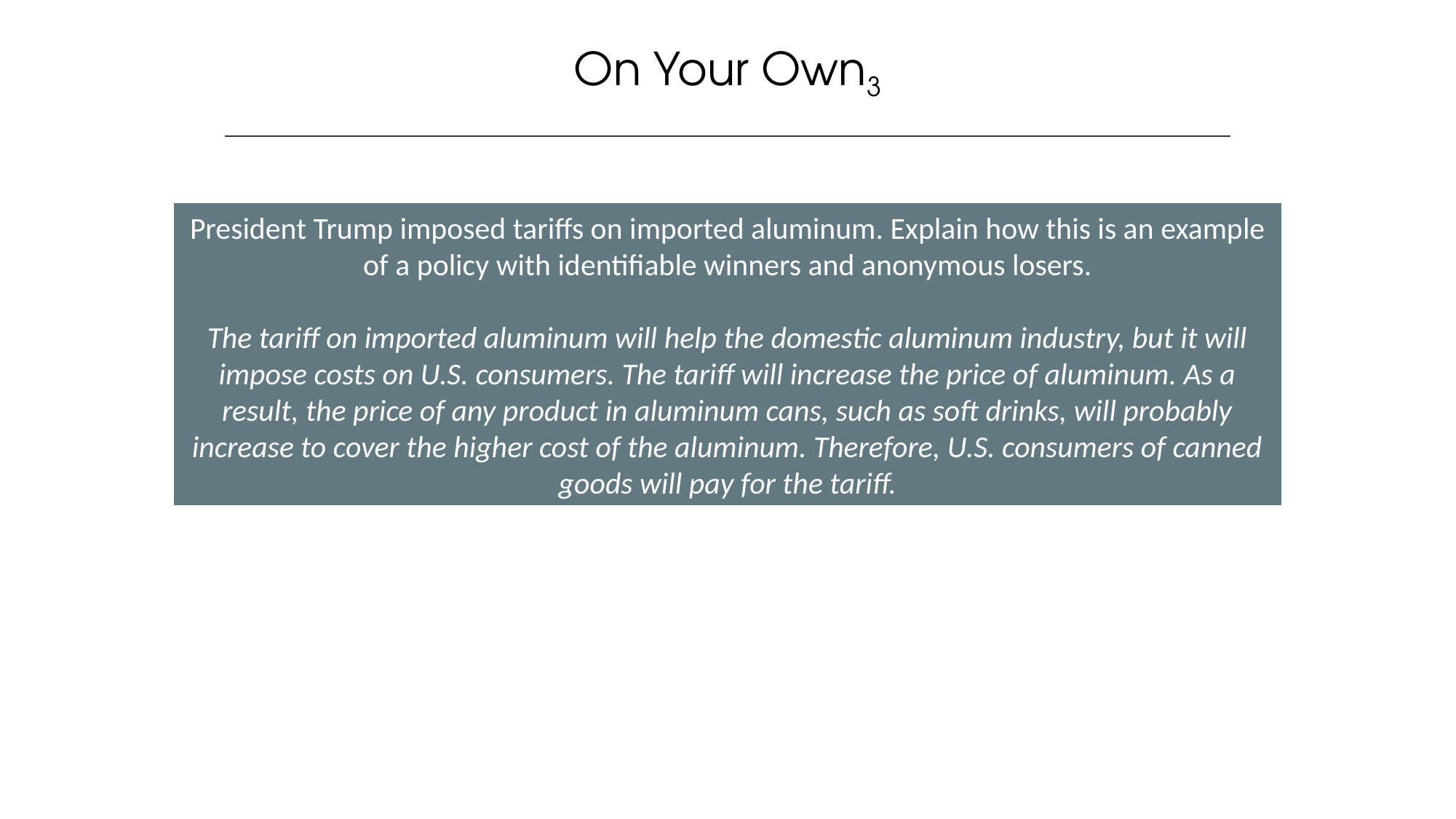

On Your Own3
President Trump imposed tariffs on imported aluminum. Explain how this is an example of a policy with identifiable winners and anonymous losers.

The tariff on imported aluminum will help the domestic aluminum industry, but it will impose costs on U.S. consumers. The tariff will increase the price of aluminum. As a result, the price of any product in aluminum cans, such as soft drinks, will probably increase to cover the higher cost of the aluminum. Therefore, U.S. consumers of canned goods will pay for the tariff.